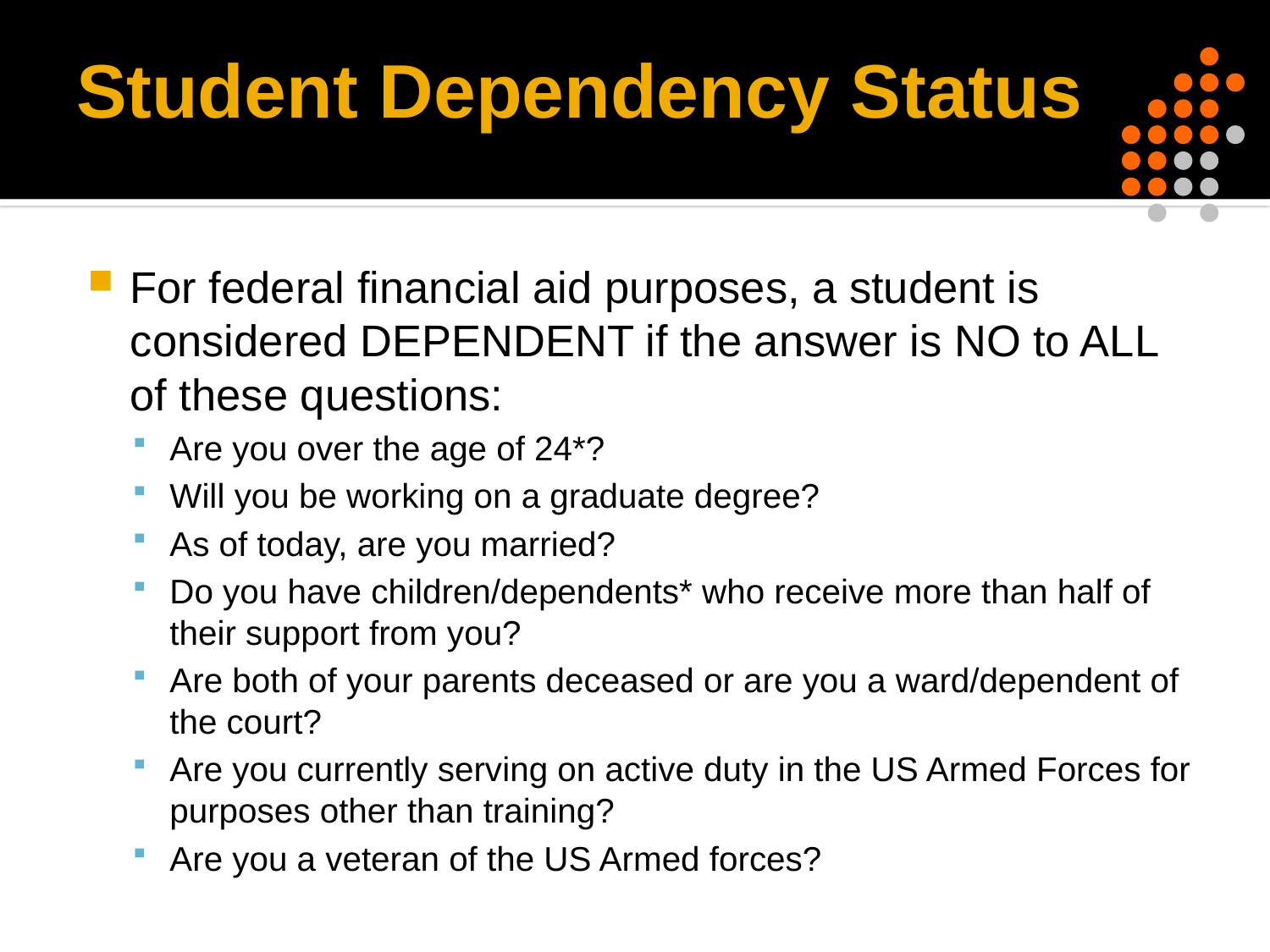

# Student Dependency Status
For federal financial aid purposes, a student is considered DEPENDENT if the answer is NO to ALL of these questions:
Are you over the age of 24*?
Will you be working on a graduate degree?
As of today, are you married?
Do you have children/dependents* who receive more than half of their support from you?
Are both of your parents deceased or are you a ward/dependent of the court?
Are you currently serving on active duty in the US Armed Forces for purposes other than training?
Are you a veteran of the US Armed forces?